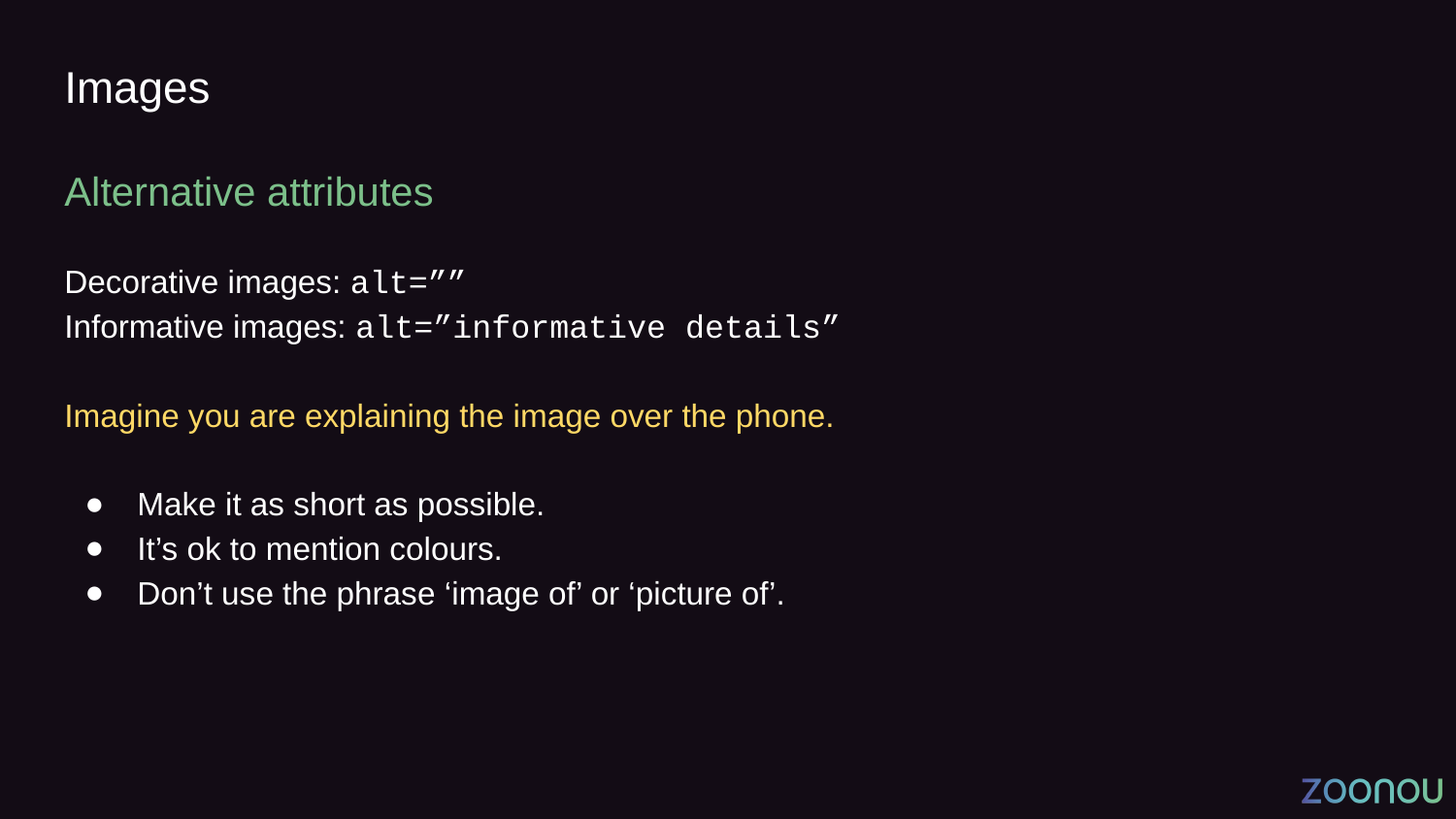

# Images
Alternative attributes

Decorative images: alt=””
Informative images: alt=”informative details”

Imagine you are explaining the image over the phone.

Make it as short as possible.
It’s ok to mention colours.
Don’t use the phrase ‘image of’ or ‘picture of’.